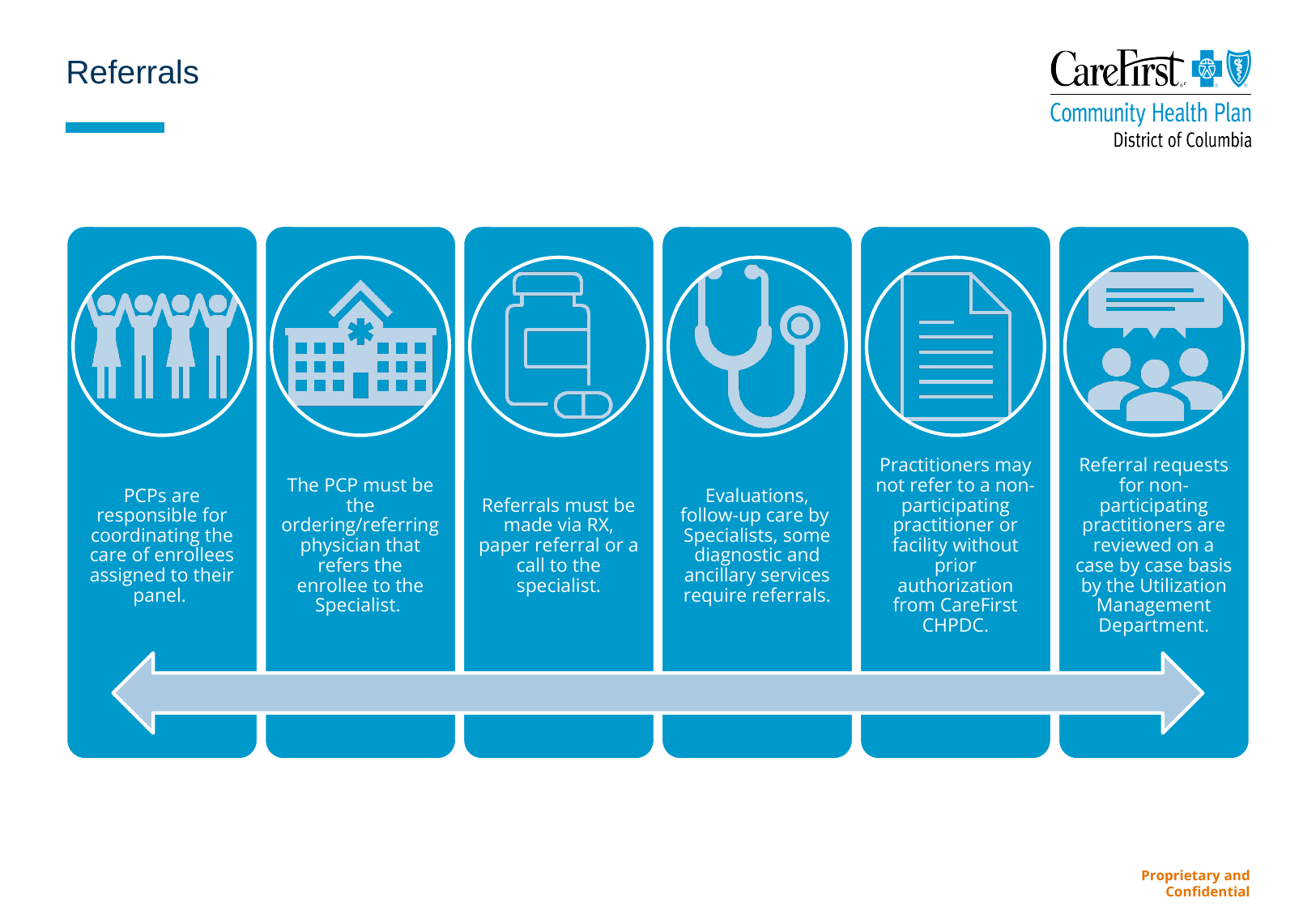

# Referrals
PCPs are responsible for coordinating the care of enrollees assigned to their panel.
The PCP must be the ordering/referring physician that refers the enrollee to the Specialist.
Referrals must be made via RX, paper referral or a call to the specialist.
Evaluations, follow-up care by  Specialists, some diagnostic and ancillary services require referrals.
Practitioners may not refer to a non-participating practitioner or facility without prior authorization from CareFirst CHPDC.
Referral requests for non-participating practitioners are reviewed on a case by case basis by the Utilization Management Department.
Proprietary and Confidential